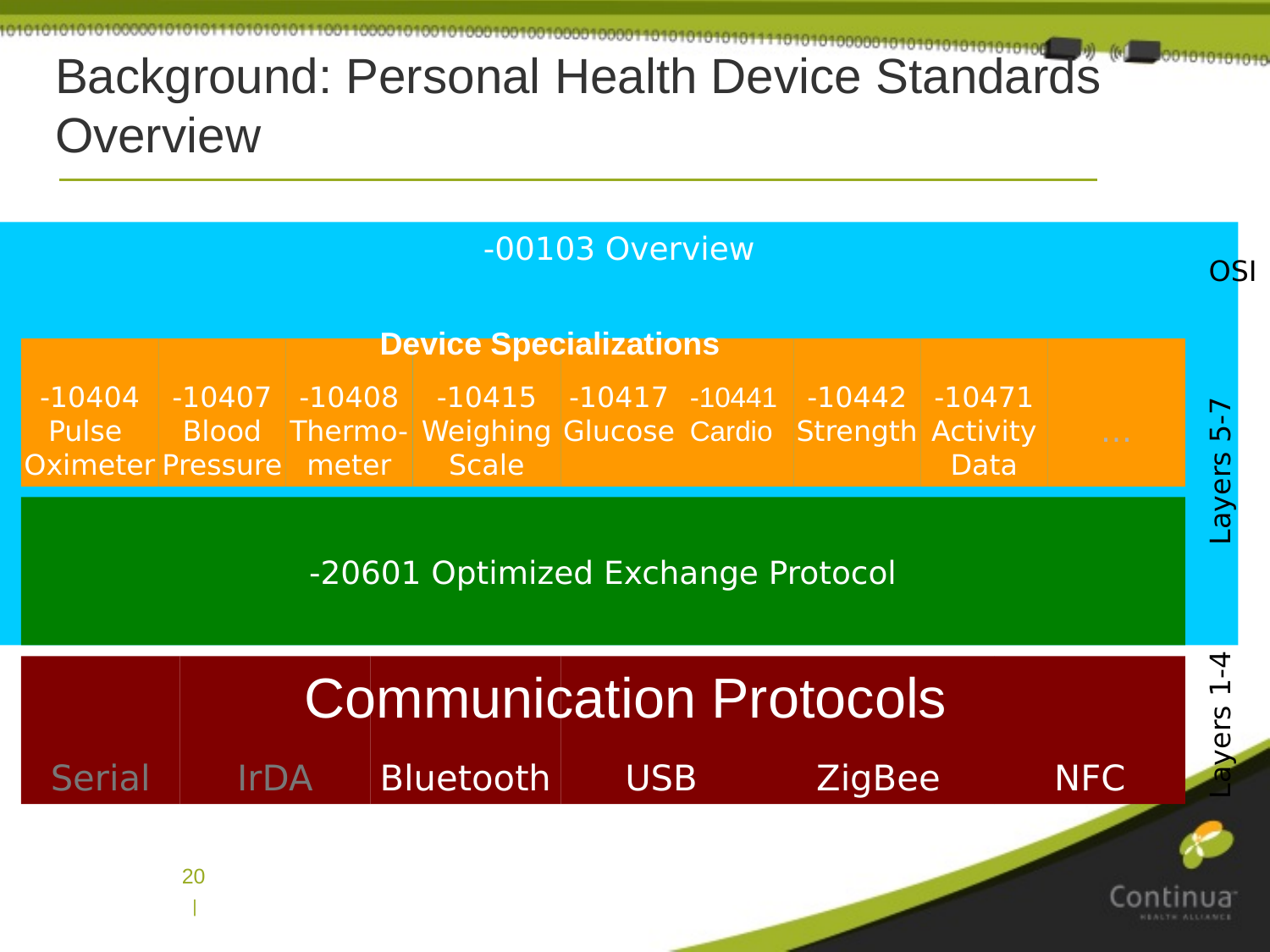

# Background: Personal Health Device Standards Overview
-00103 Overview
OSI
Device Specializations
-10404
Pulse
Oximeter
-10407
Blood
Pressure

-10408
Thermo-
meter

-10415
Weighing
Scale

-10417
Glucose
-10441
Cardio

-10442
Strength

-10471
Activity
Data

…
Layers 5-7
-20601 Optimized Exchange Protocol
Layers 1-4
Communication Protocols
Serial
IrDA
Bluetooth
USB
ZigBee
NFC
20